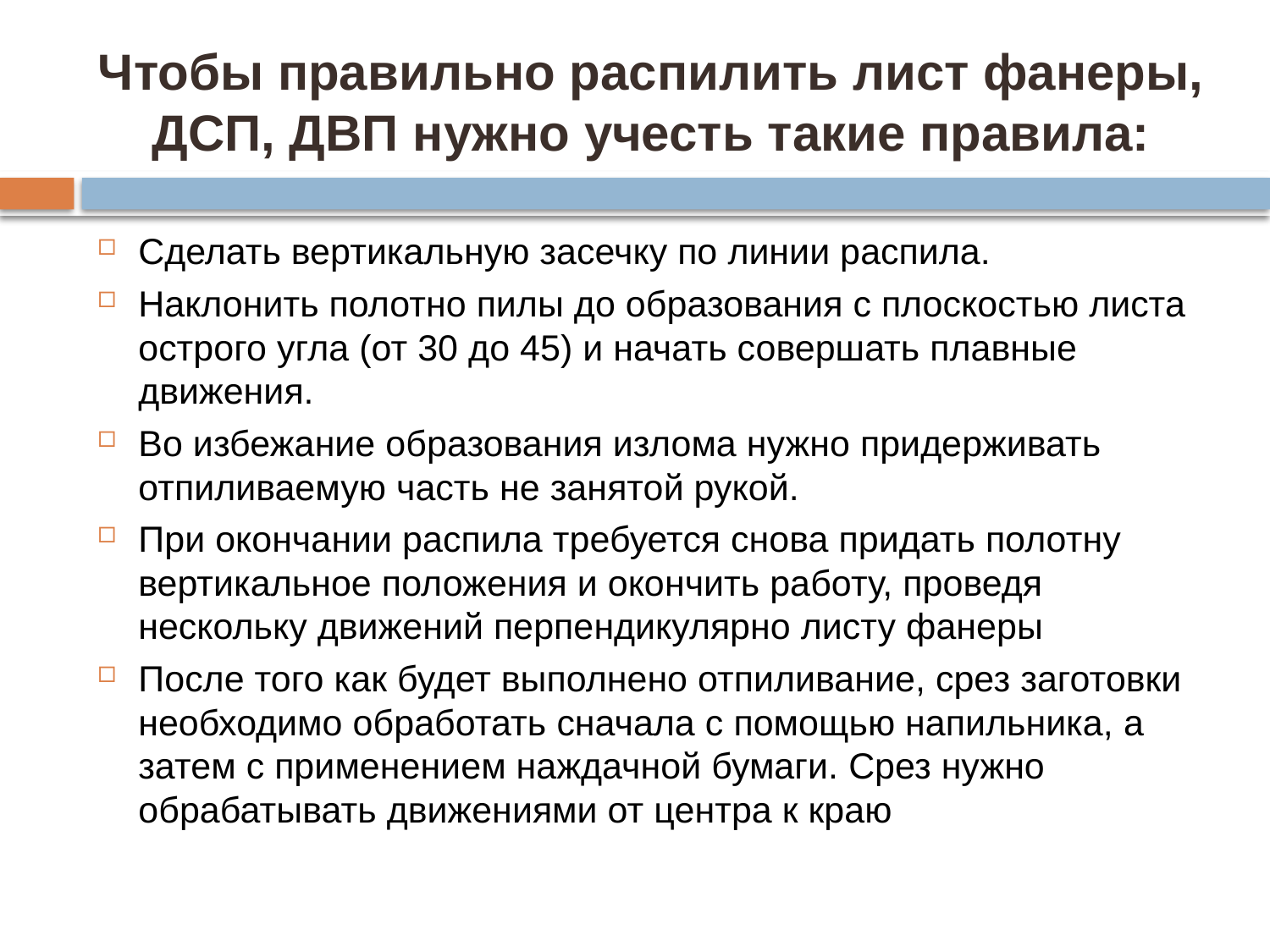

# Чтобы правильно распилить лист фанеры, ДСП, ДВП нужно учесть такие правила:
Сделать вертикальную засечку по линии распила.
Наклонить полотно пилы до образования с плоскостью листа острого угла (от 30 до 45) и начать совершать плавные движения.
Во избежание образования излома нужно придерживать отпиливаемую часть не занятой рукой.
При окончании распила требуется снова придать полотну вертикальное положения и окончить работу, проведя нескольку движений перпендикулярно листу фанеры
После того как будет выполнено отпиливание, срез заготовки необходимо обработать сначала с помощью напильника, а затем с применением наждачной бумаги. Срез нужно обрабатывать движениями от центра к краю